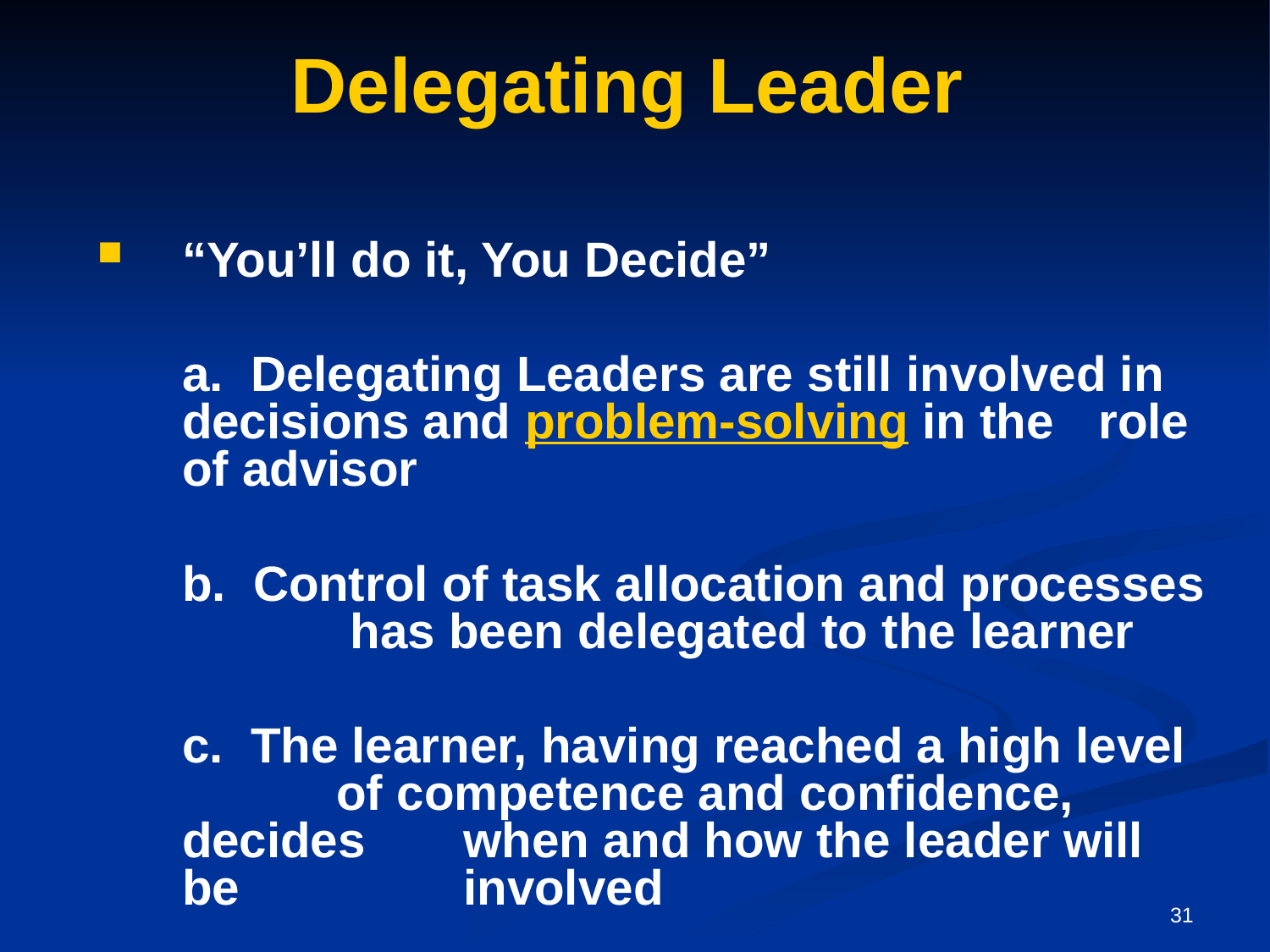

# Delegating Leader
“You’ll do it, You Decide”

	a.  Delegating Leaders are still involved in 	  decisions and problem-solving in the 	  role of advisor

	b.  Control of task allocation and processes 	   has been delegated to the learner

	c.  The learner, having reached a high level 	  of competence and confidence, decides 	  when and how the leader will be 		  involved
31